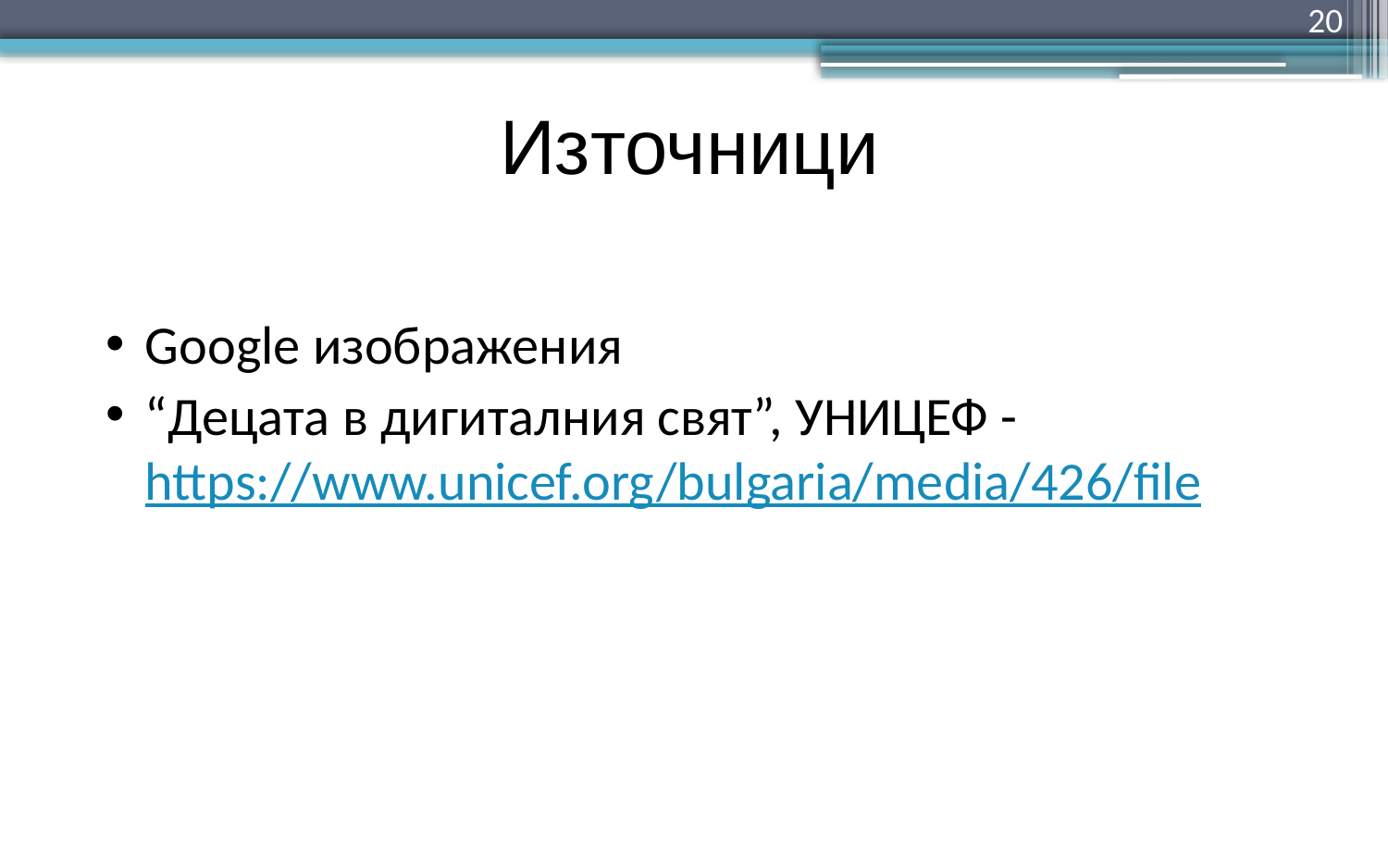

20
# Източници
Google изображения
“Децата в дигиталния свят”, УНИЦЕФ -https://www.unicef.org/bulgaria/media/426/file